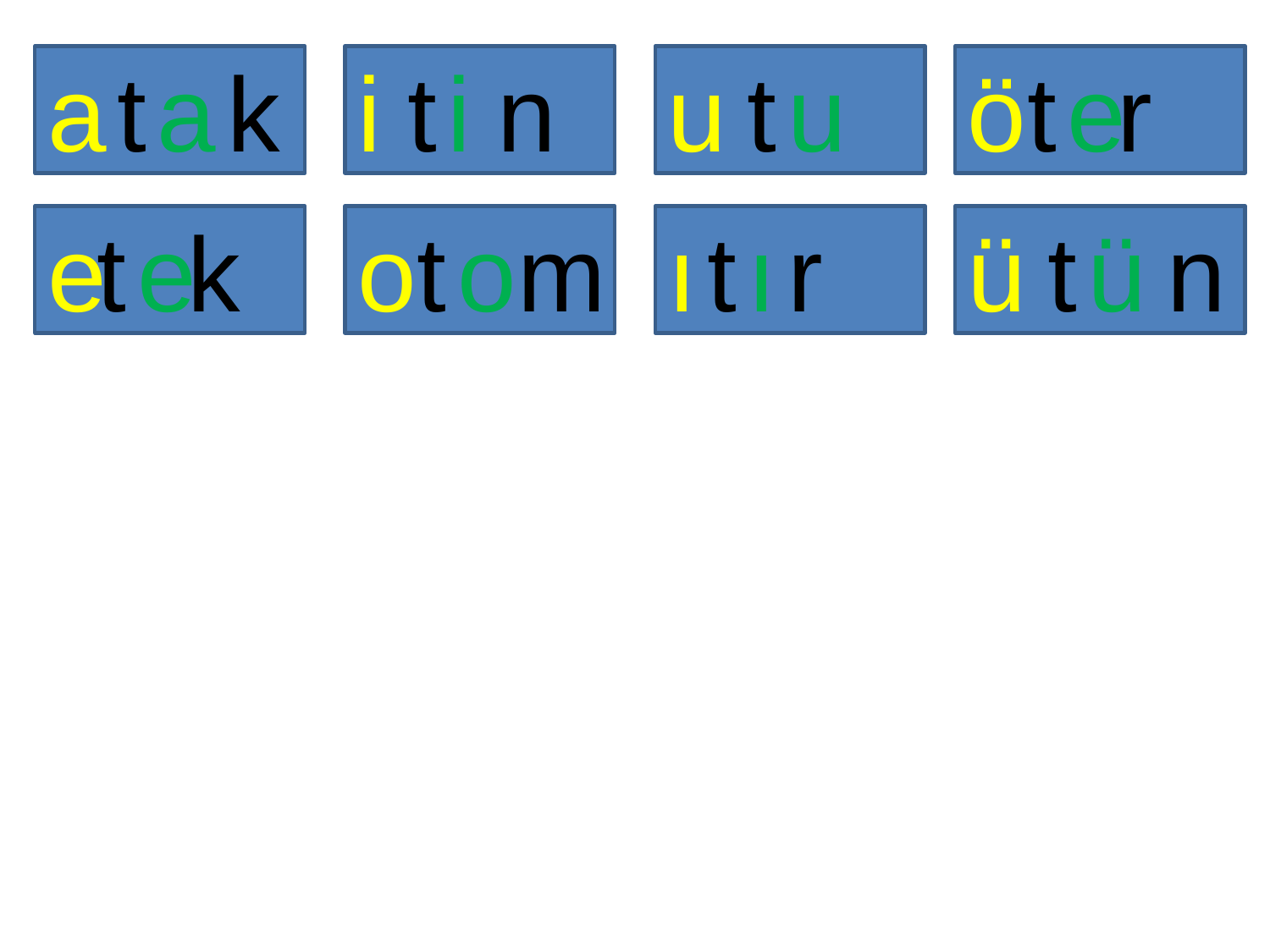

a
t
a
k
i
t
i
n
u
t
u
ö
t
e
r
e
t
e
k
o
t
o
m
ı
t
ı
r
ü
t
ü
n